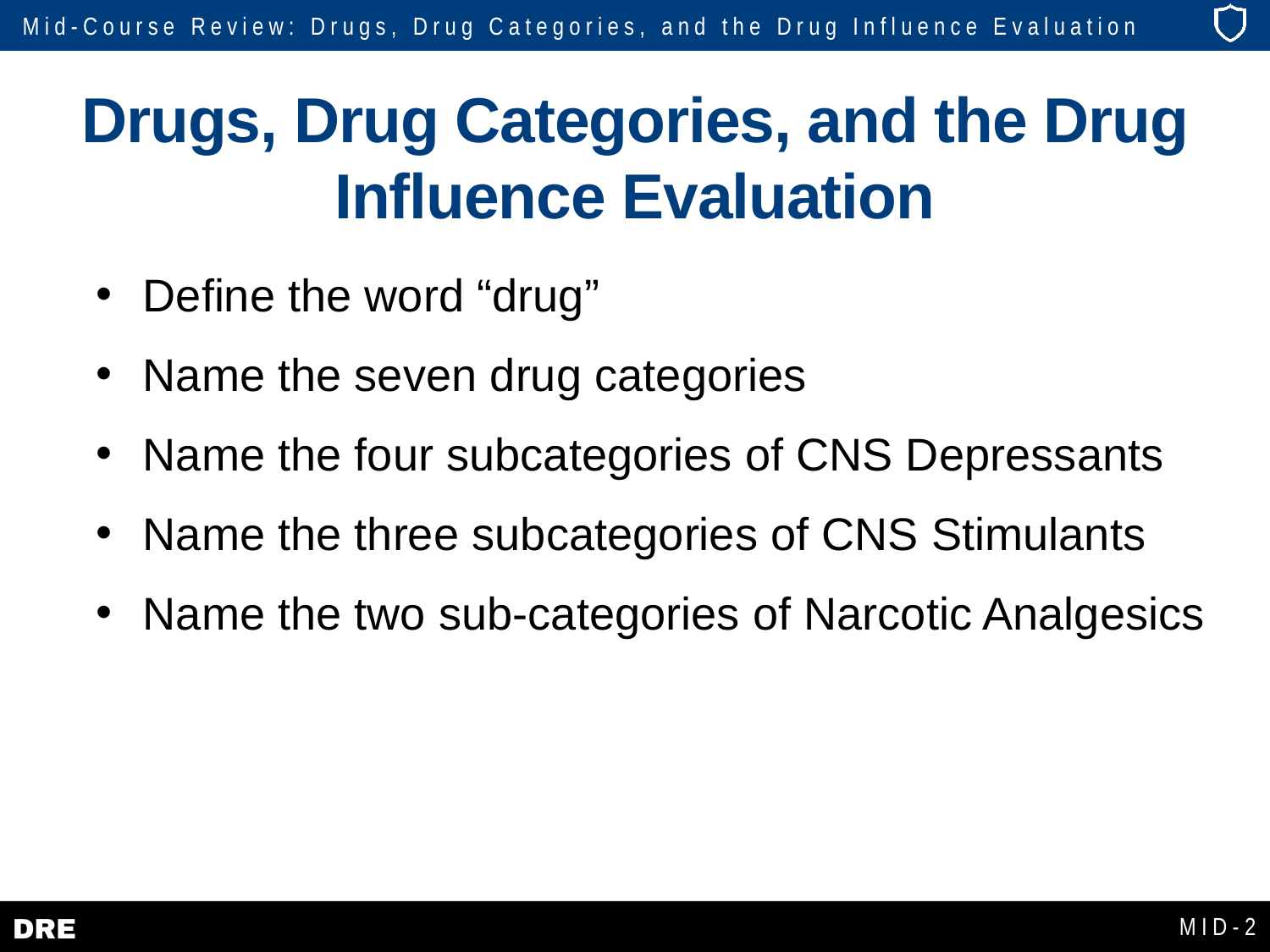

# Drugs, Drug Categories, and the Drug Influence Evaluation
Define the word “drug”
Name the seven drug categories
Name the four subcategories of CNS Depressants
Name the three subcategories of CNS Stimulants
Name the two sub-categories of Narcotic Analgesics
MID-2